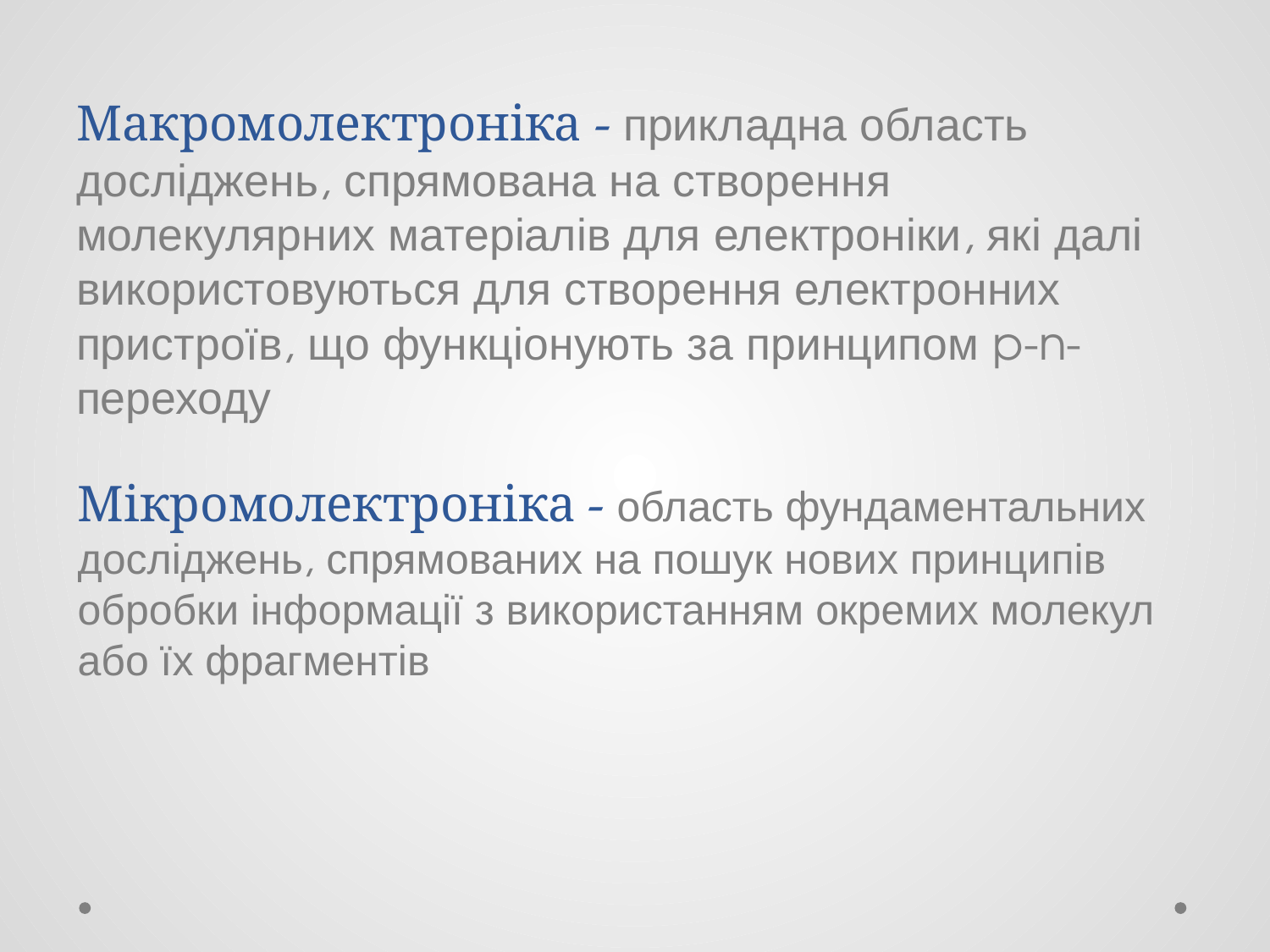

Макромолектроніка - прикладна область досліджень, спрямована на створення молекулярних матеріалів для електроніки, які далі використовуються для створення електронних пристроїв, що функціонують за принципом p-n-переходу
Мікромолектроніка - область фундаментальних досліджень, спрямованих на пошук нових принципів обробки інформації з використанням окремих молекул або їх фрагментів